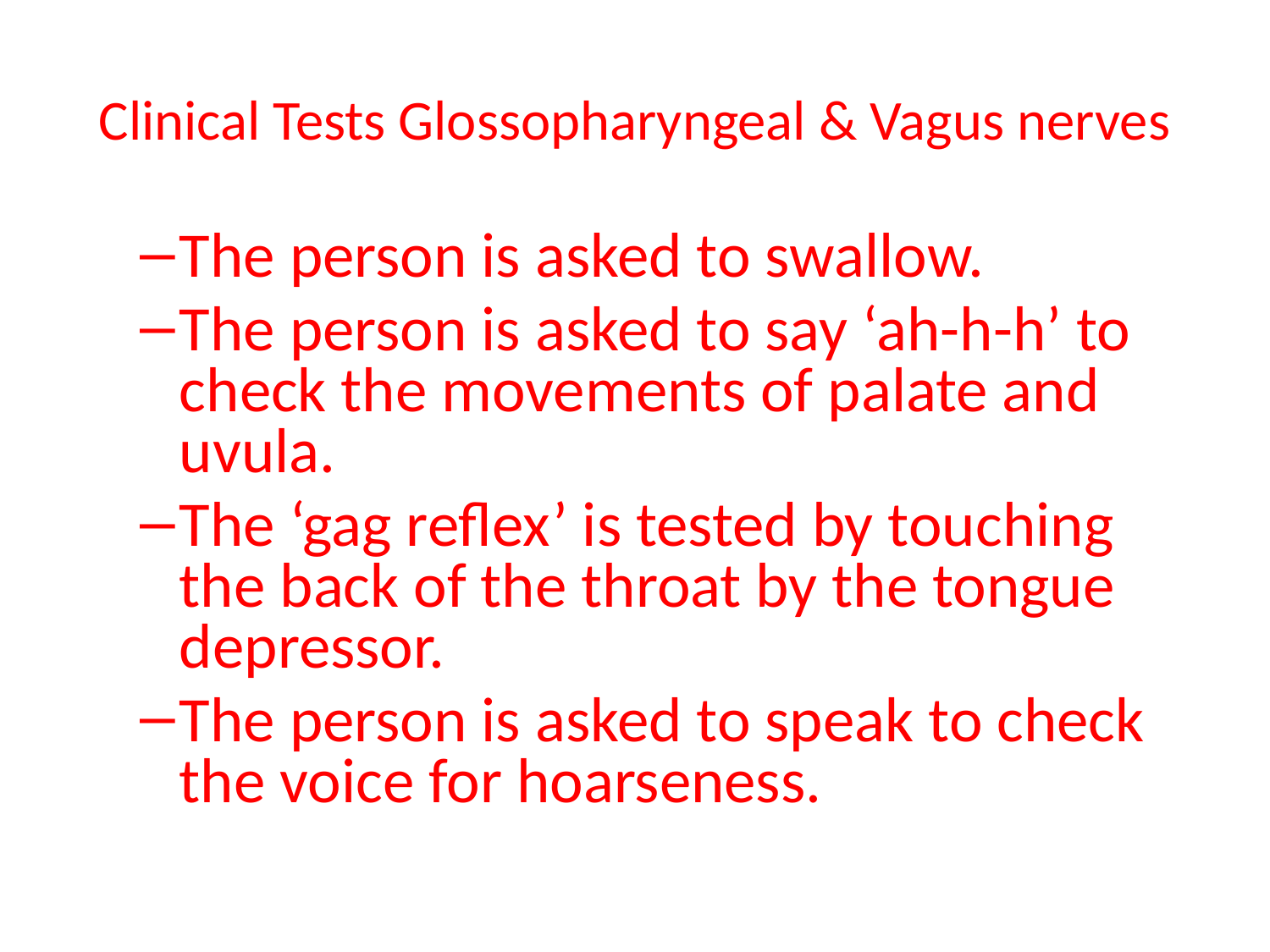

# Clinical Tests Glossopharyngeal & Vagus nerves
The person is asked to swallow.
The person is asked to say ‘ah-h-h’ to check the movements of palate and uvula.
The ‘gag reflex’ is tested by touching the back of the throat by the tongue depressor.
The person is asked to speak to check the voice for hoarseness.